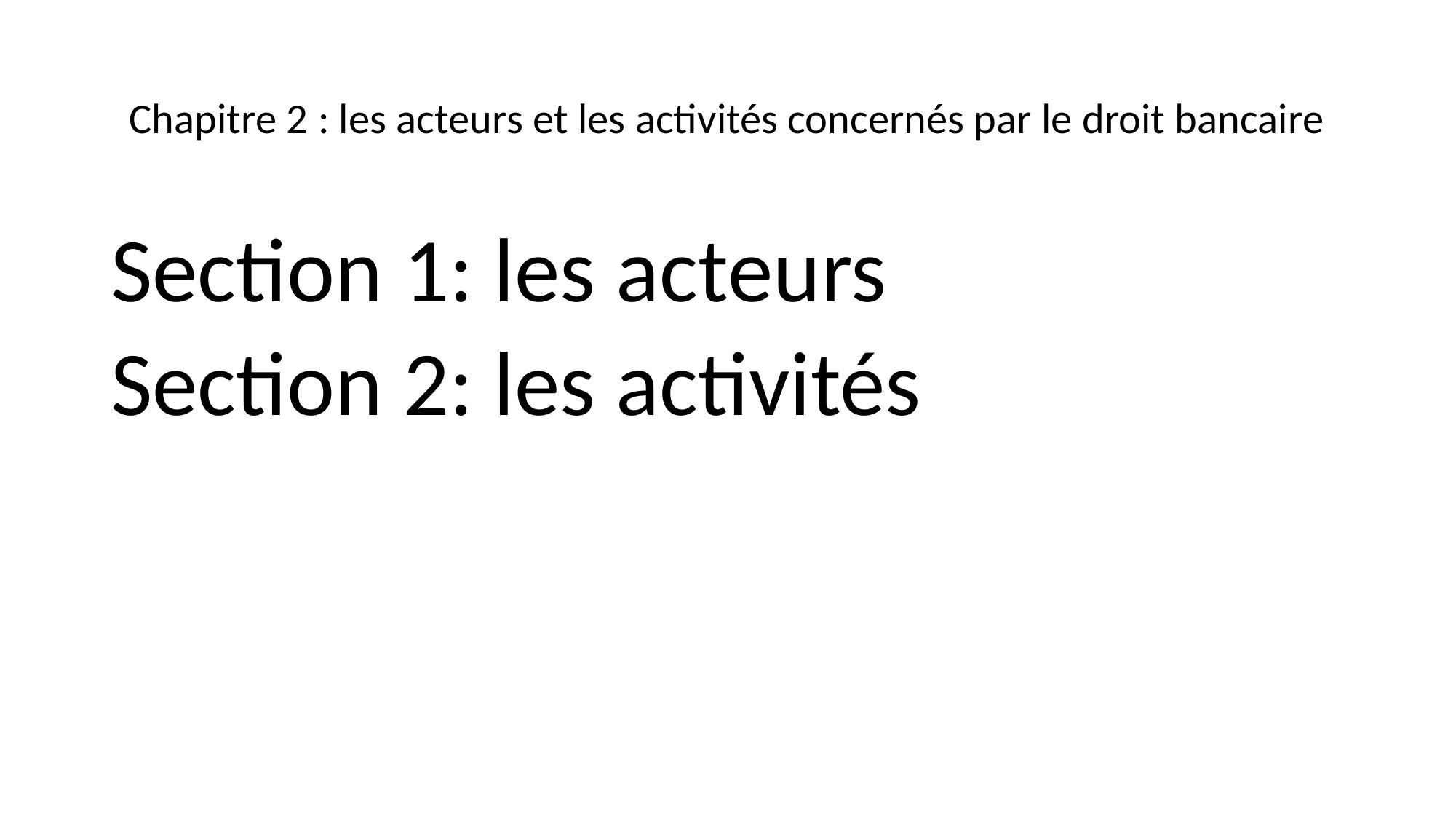

# Chapitre 2 : les acteurs et les activités concernés par le droit bancaire
Section 1: les acteurs
Section 2: les activités